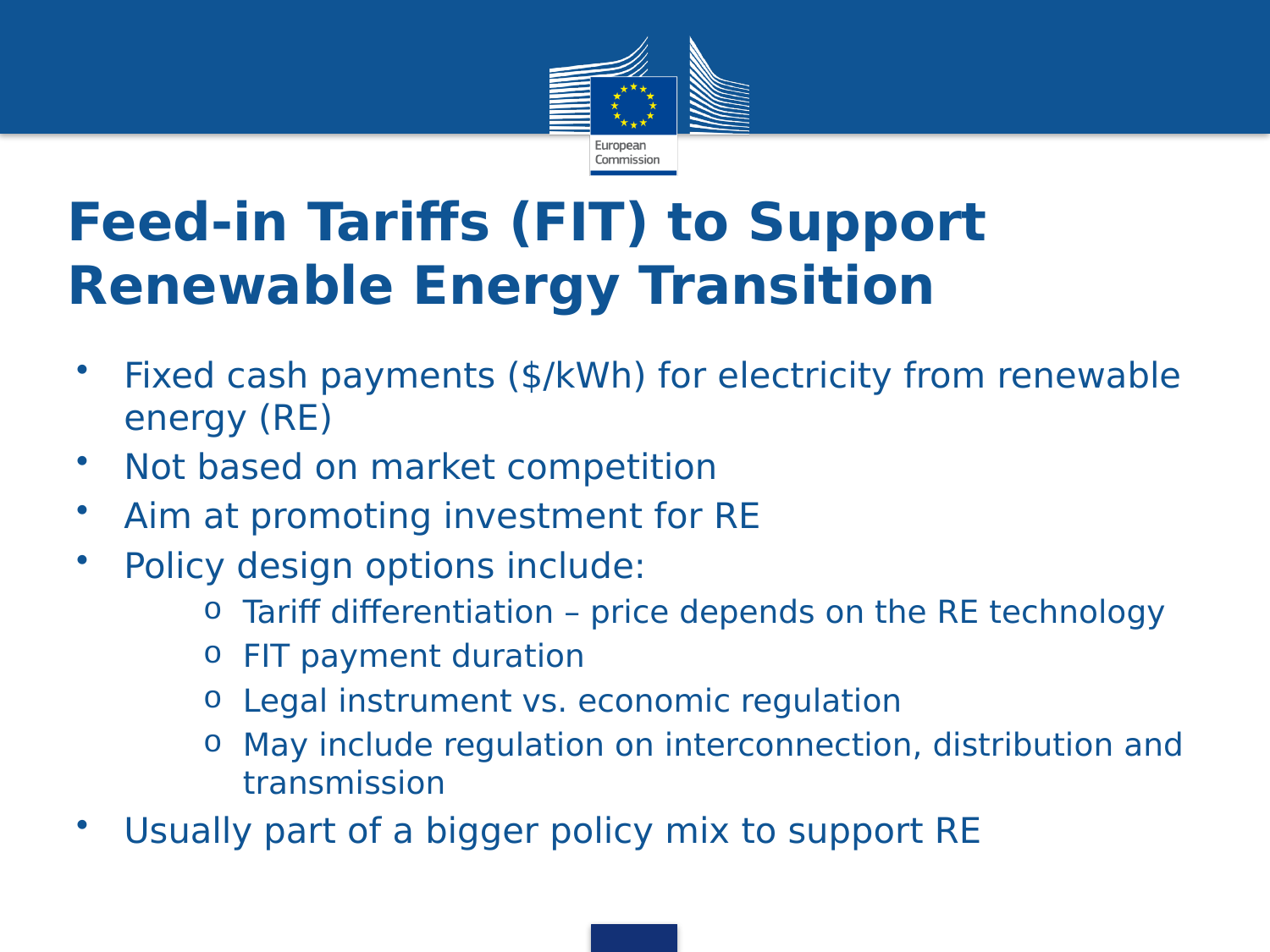

# Feed-in Tariffs (FIT) to Support Renewable Energy Transition
Fixed cash payments ($/kWh) for electricity from renewable energy (RE)
Not based on market competition
Aim at promoting investment for RE
Policy design options include:
Tariff differentiation – price depends on the RE technology
FIT payment duration
Legal instrument vs. economic regulation
May include regulation on interconnection, distribution and transmission
Usually part of a bigger policy mix to support RE